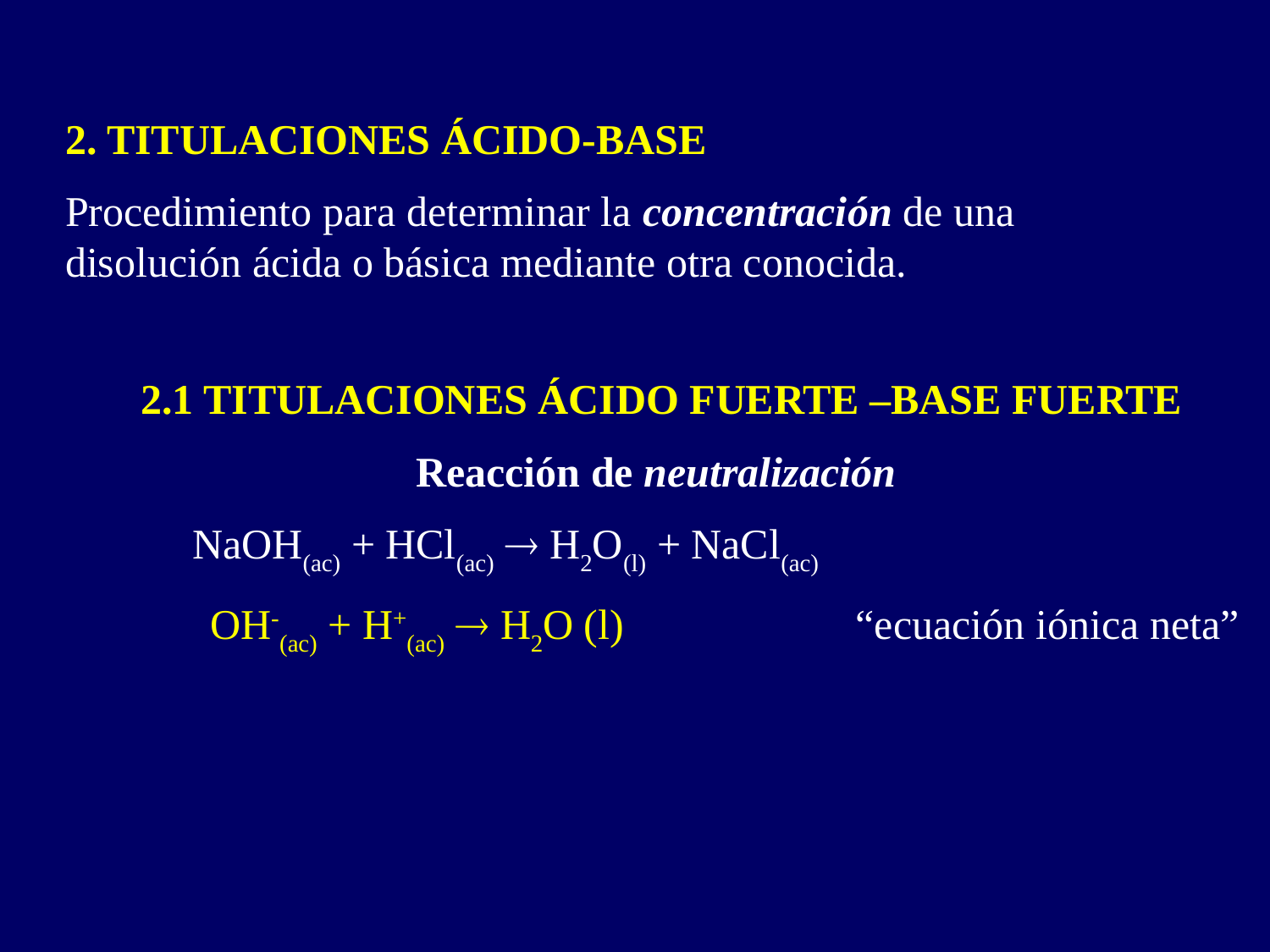

2. TITULACIONES ÁCIDO-BASE
Procedimiento para determinar la concentración de una disolución ácida o básica mediante otra conocida.
2.1 TITULACIONES ÁCIDO FUERTE –BASE FUERTE
Reacción de neutralización
	NaOH(ac) + HCl(ac) → H2O(l) + NaCl(ac)
 	OH-(ac) + H+(ac) → H2O (l)    		 “ecuación iónica neta”